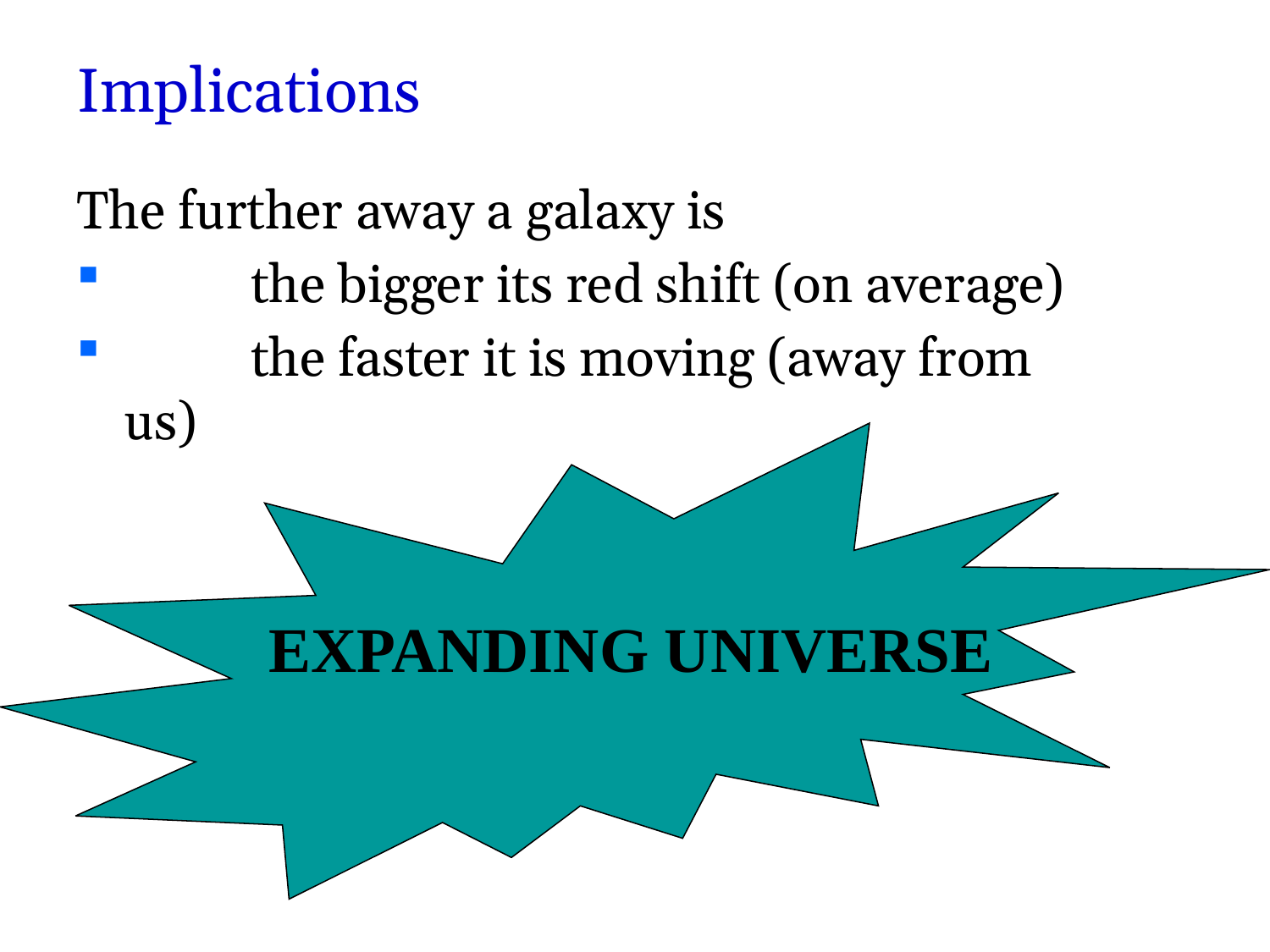

# Implications
The further away a galaxy is
	the bigger its red shift (on average)
	the faster it is moving (away from us)

EXPANDING UNIVERSE